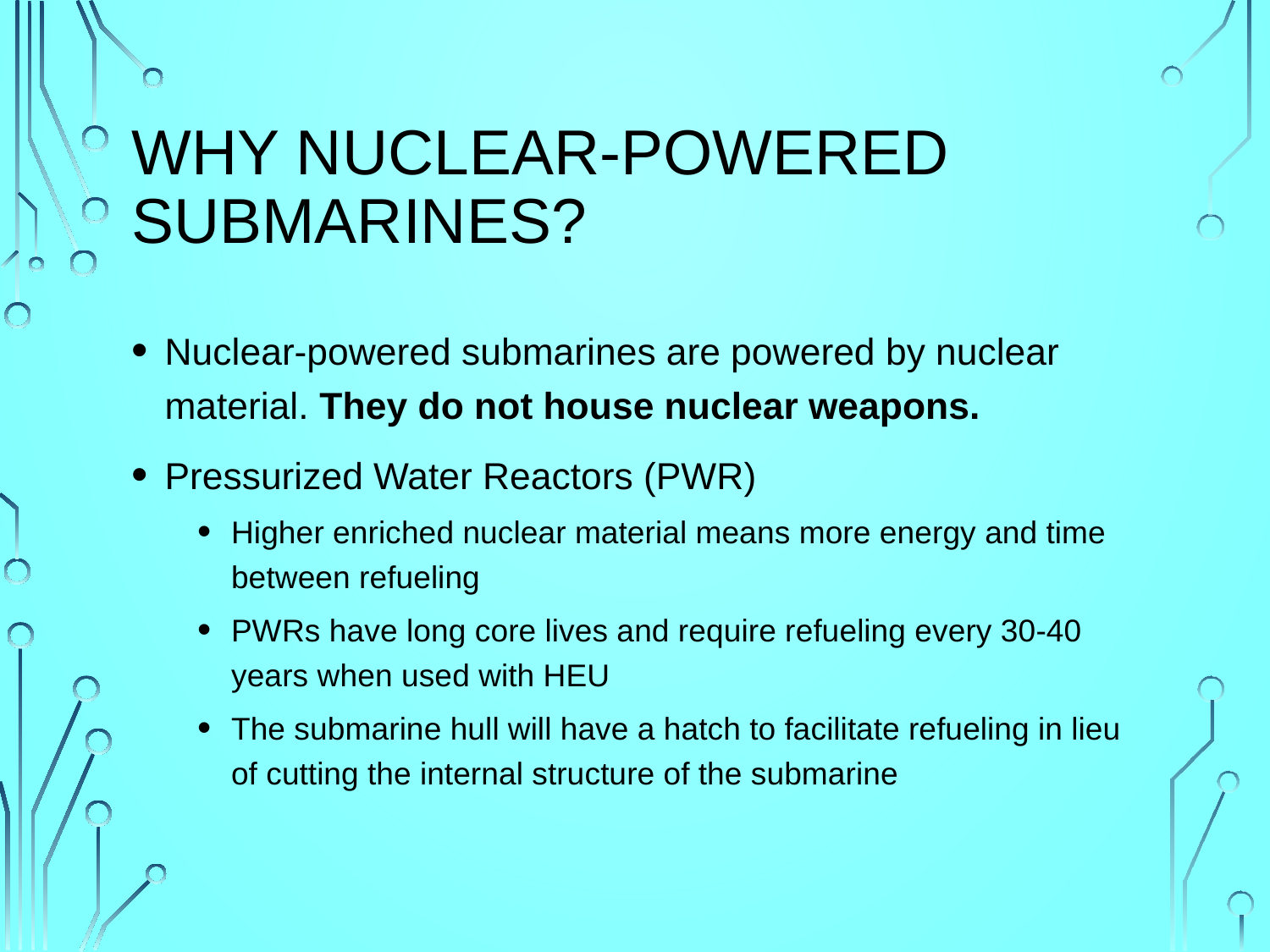

# why nuclear-powered Submarines?
Nuclear-powered submarines are powered by nuclear material. They do not house nuclear weapons.
Pressurized Water Reactors (PWR)
Higher enriched nuclear material means more energy and time between refueling
PWRs have long core lives and require refueling every 30-40 years when used with HEU
The submarine hull will have a hatch to facilitate refueling in lieu of cutting the internal structure of the submarine